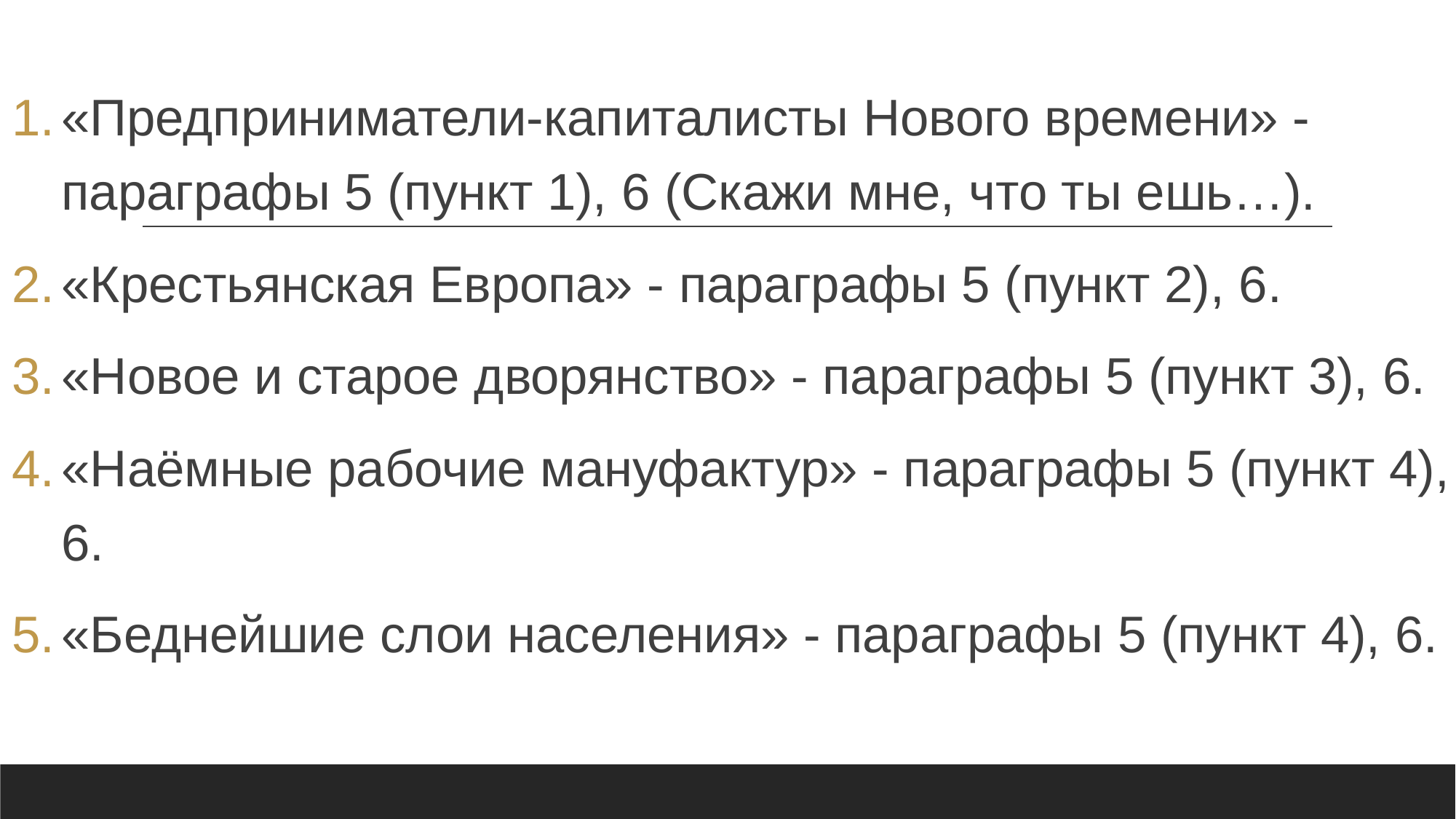

«Предприниматели-капиталисты Нового времени» - параграфы 5 (пункт 1), 6 (Скажи мне, что ты ешь…).
«Крестьянская Европа» - параграфы 5 (пункт 2), 6.
«Новое и старое дворянство» - параграфы 5 (пункт 3), 6.
«Наёмные рабочие мануфактур» - параграфы 5 (пункт 4), 6.
«Беднейшие слои населения» - параграфы 5 (пункт 4), 6.